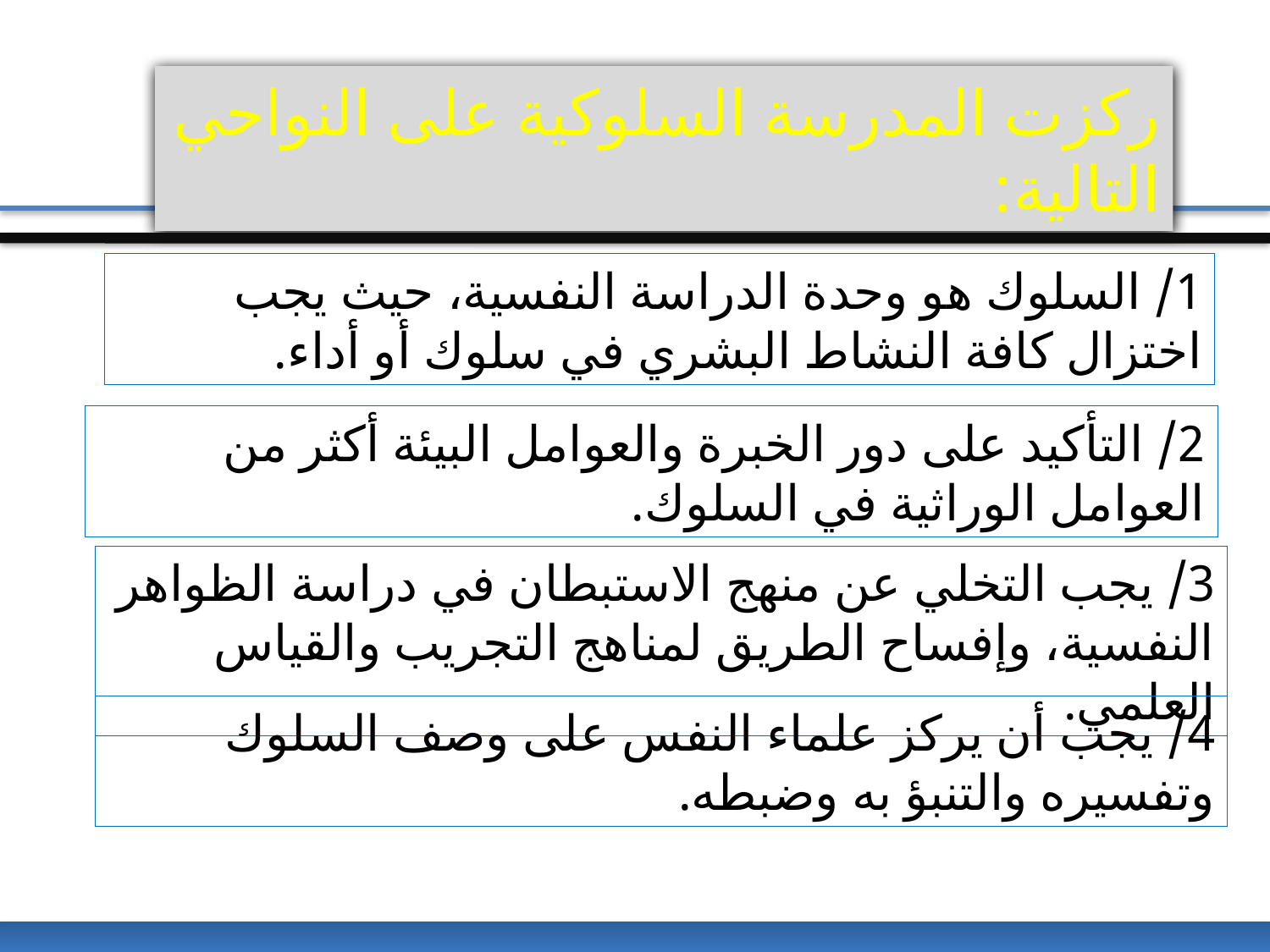

ركزت المدرسة السلوكية على النواحي التالية:
1/ السلوك هو وحدة الدراسة النفسية، حيث يجب اختزال كافة النشاط البشري في سلوك أو أداء.
2/ التأكيد على دور الخبرة والعوامل البيئة أكثر من العوامل الوراثية في السلوك.
3/ يجب التخلي عن منهج الاستبطان في دراسة الظواهر النفسية، وإفساح الطريق لمناهج التجريب والقياس العلمي.
4/ يجب أن يركز علماء النفس على وصف السلوك وتفسيره والتنبؤ به وضبطه.